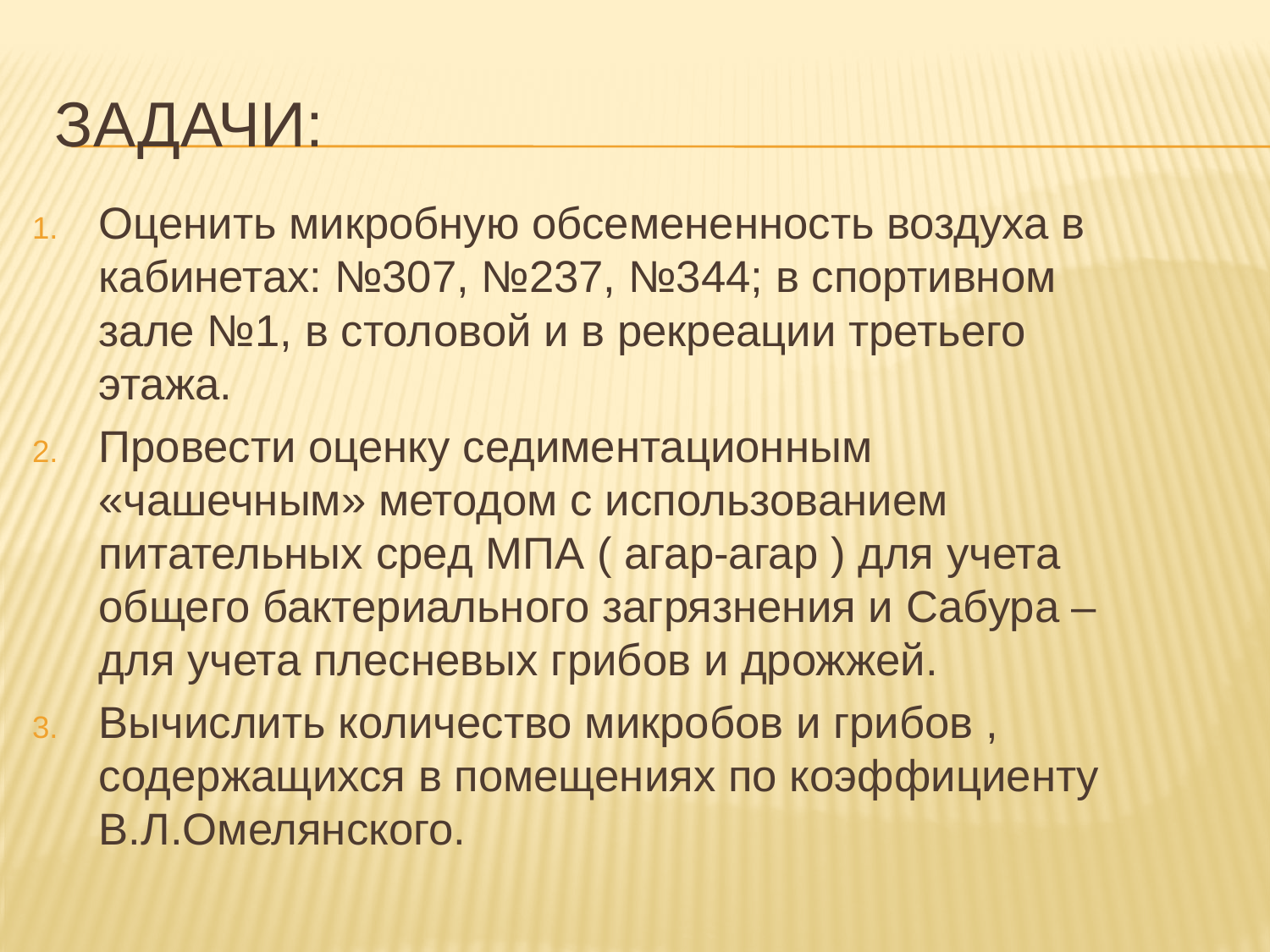

# Задачи:
Оценить микробную обсемененность воздуха в кабинетах: №307, №237, №344; в спортивном зале №1, в столовой и в рекреации третьего этажа.
Провести оценку седиментационным «чашечным» методом с использованием питательных сред МПА ( агар-агар ) для учета общего бактериального загрязнения и Сабура – для учета плесневых грибов и дрожжей.
Вычислить количество микробов и грибов , содержащихся в помещениях по коэффициенту В.Л.Омелянского.